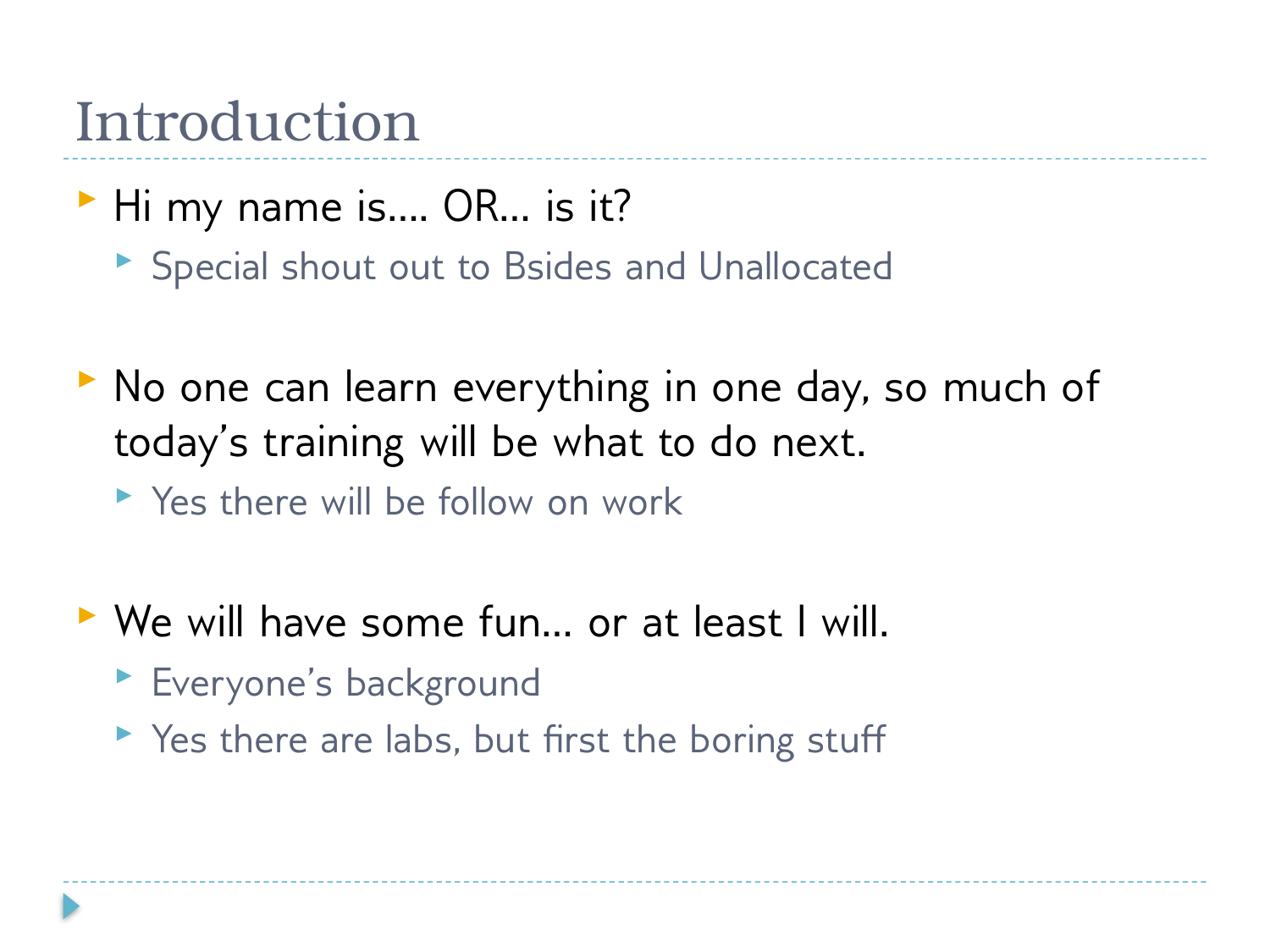

# Introduction
Hi my name is…. OR… is it?
Special shout out to Bsides and Unallocated

No one can learn everything in one day, so much of today’s training will be what to do next.
Yes there will be follow on work

We will have some fun… or at least I will.
Everyone’s background
Yes there are labs, but first the boring stuff